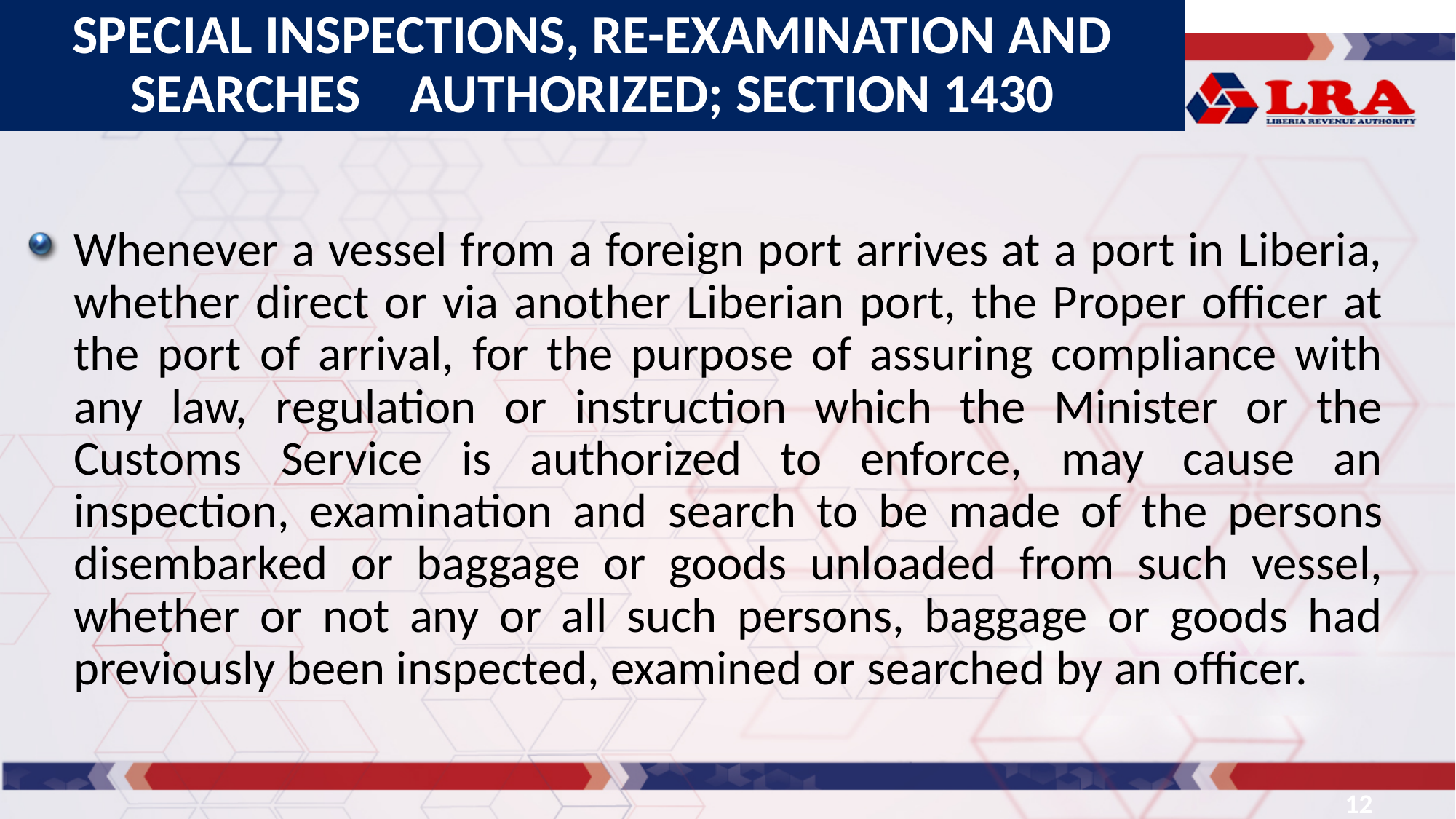

SPECIAL INSPECTIONS, RE-EXAMINATION AND SEARCHES    AUTHORIZED; SECTION 1430

Whenever a vessel from a foreign port arrives at a port in Liberia, whether direct or via another Liberian port, the Proper officer at the port of arrival, for the purpose of assuring compliance with any law, regulation or instruction which the Minister or the Customs Service is authorized to enforce, may cause an inspection, examination and search to be made of the persons disembarked or baggage or goods unloaded from such vessel, whether or not any or all such persons, baggage or goods had previously been inspected, examined or searched by an officer.

12